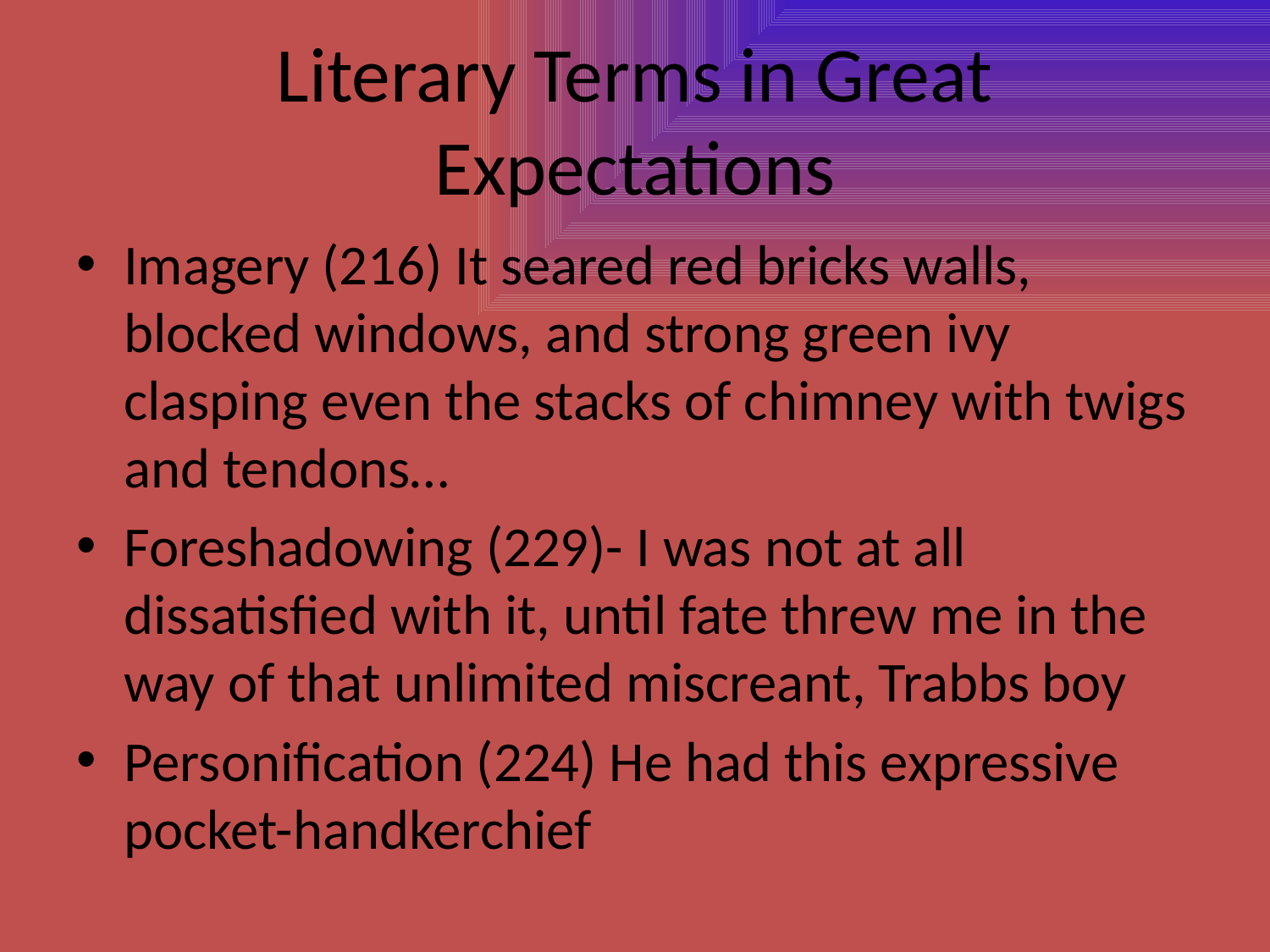

# Literary Terms in Great Expectations
Imagery (216) It seared red bricks walls, blocked windows, and strong green ivy clasping even the stacks of chimney with twigs and tendons…
Foreshadowing (229)- I was not at all dissatisfied with it, until fate threw me in the way of that unlimited miscreant, Trabbs boy
Personification (224) He had this expressive pocket-handkerchief